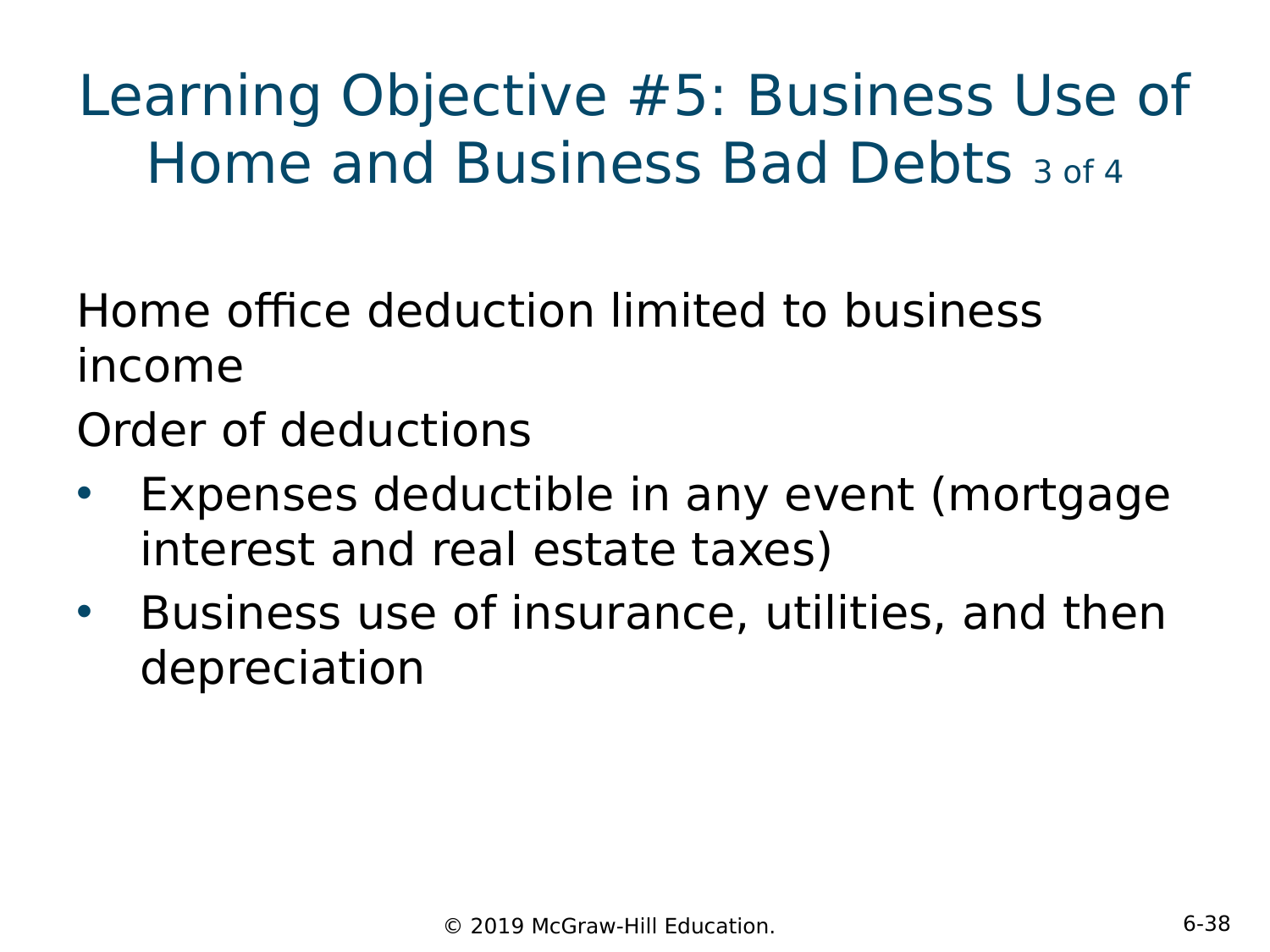

# Learning Objective #5: Business Use of Home and Business Bad Debts 3 of 4
Home office deduction limited to business income
Order of deductions
Expenses deductible in any event (mortgage interest and real estate taxes)
Business use of insurance, utilities, and then depreciation